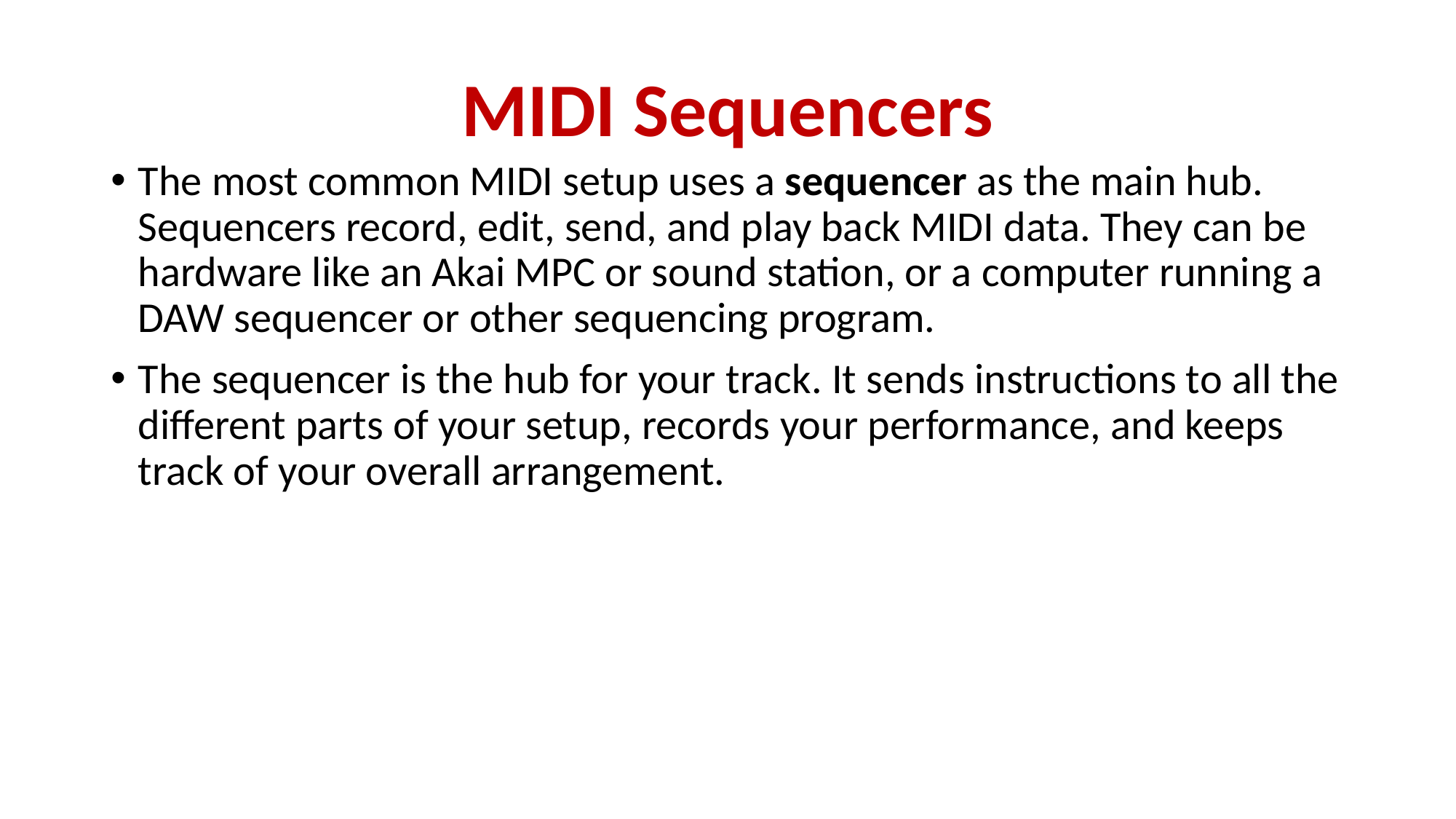

# MIDI Sequencers
The most common MIDI setup uses a sequencer as the main hub. Sequencers record, edit, send, and play back MIDI data. They can be hardware like an Akai MPC or sound station, or a computer running a DAW sequencer or other sequencing program.
The sequencer is the hub for your track. It sends instructions to all the different parts of your setup, records your performance, and keeps track of your overall arrangement.